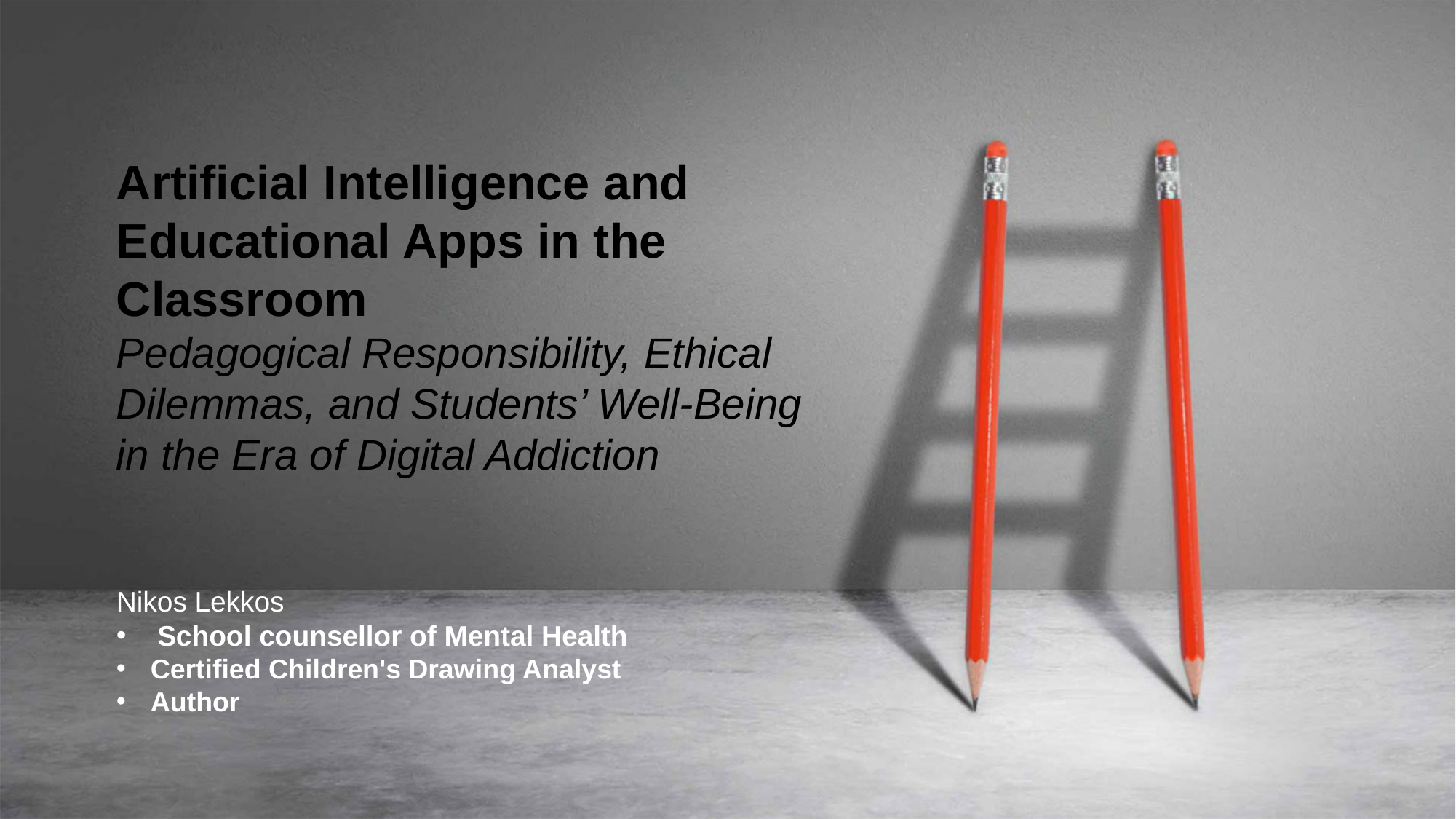

Artificial Intelligence and Educational Apps in the Classroom
Pedagogical Responsibility, Ethical Dilemmas, and Students’ Well-Being in the Era of Digital Addiction
Nikos Lekkos
School counsellor of Mental Health
Certified Children's Drawing Analyst
Author